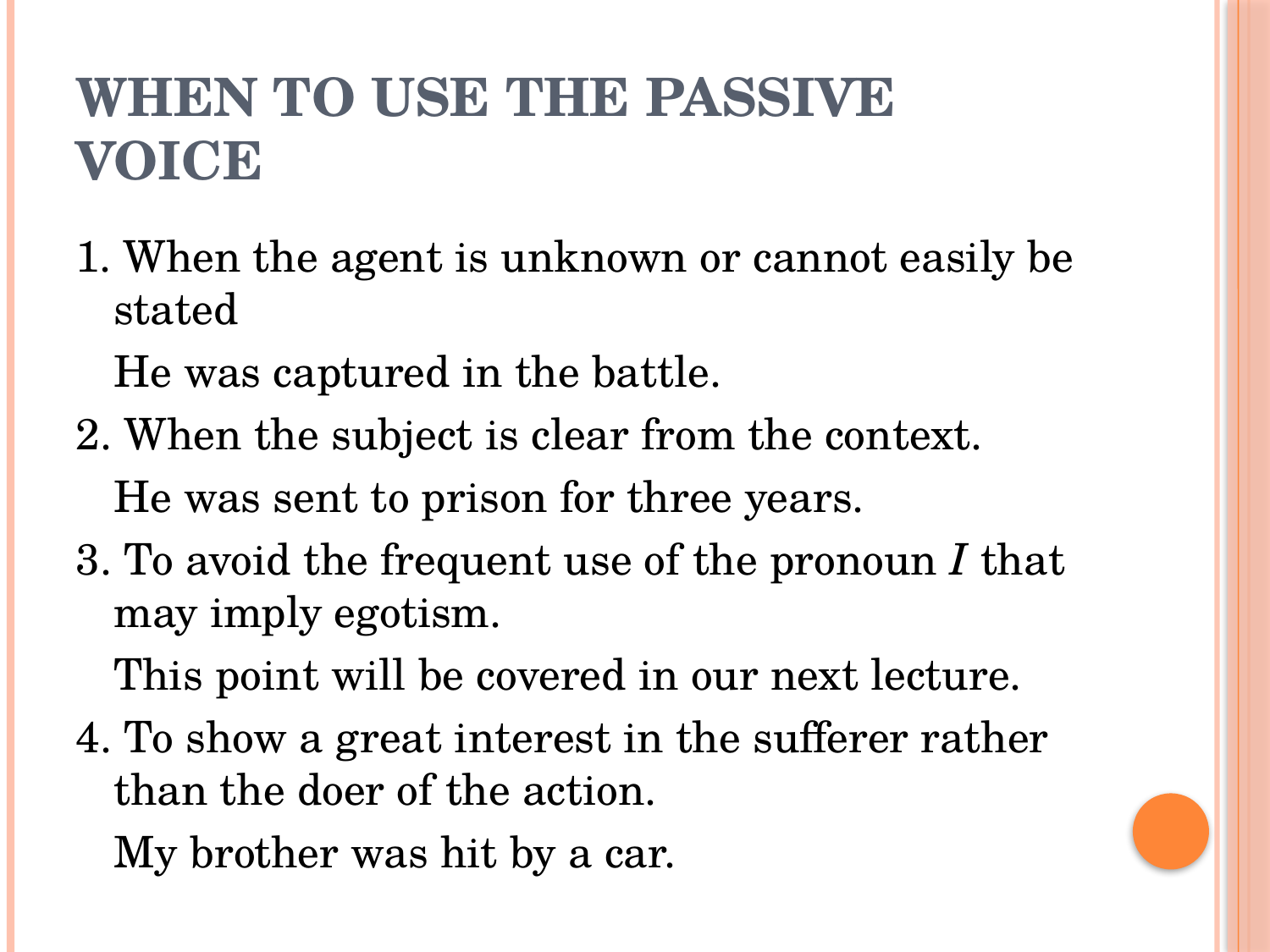

# When to Use the Passive Voice
1. When the agent is unknown or cannot easily be stated
			He was captured in the battle.
2. When the subject is clear from the context.
			He was sent to prison for three years.
3. To avoid the frequent use of the pronoun I that may imply egotism.
		This point will be covered in our next lecture.
4. To show a great interest in the sufferer rather than the doer of the action.
			My brother was hit by a car.